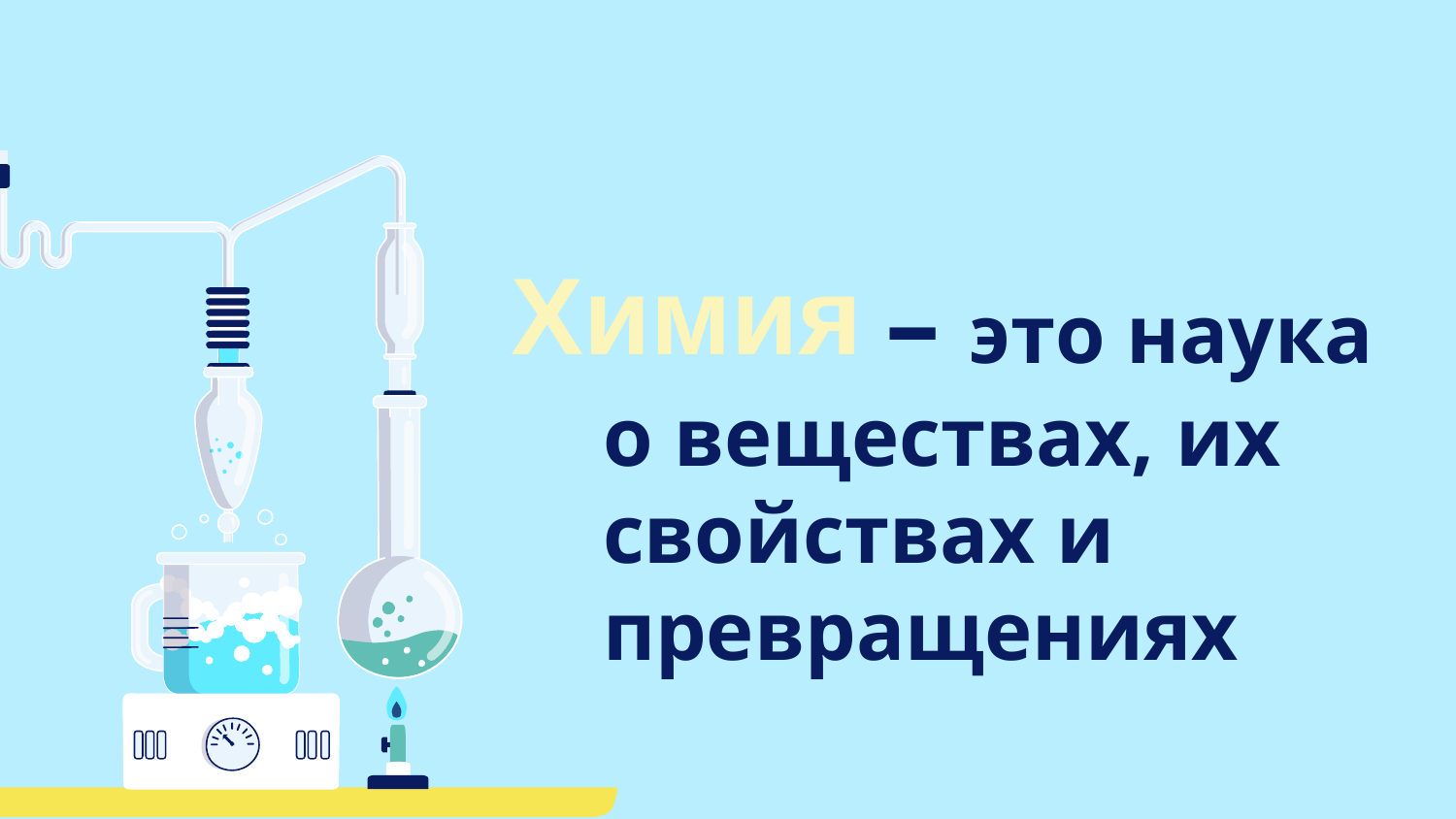

# – это наука о веществах, их свойствах и превращениях
Химия